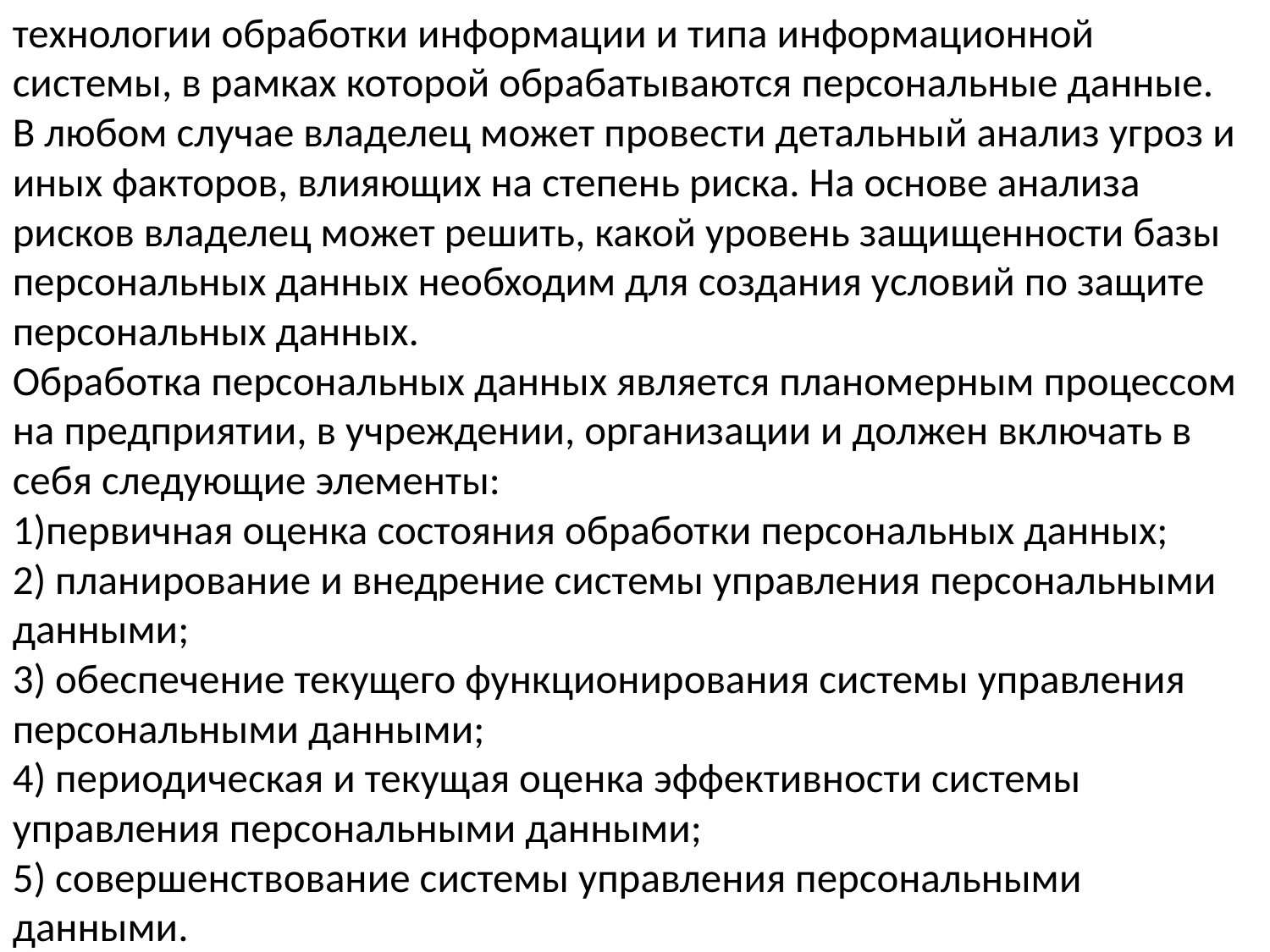

технологии обработки информации и типа информационной системы, в рамках которой обрабатываются персональные данные.
В любом случае владелец может провести детальный анализ угроз и иных факторов, влияющих на степень риска. На основе анализа рисков владелец может решить, какой уровень защищенности базы персональных данных необходим для создания условий по защите персональных данных.
Обработка персональных данных является планомерным процессом на предприятии, в учреждении, организации и должен включать в себя следующие элементы:
1)первичная оценка состояния обработки персональных данных;
2) планирование и внедрение системы управления персональными данными;
3) обеспечение текущего функционирования системы управления персональными данными;
4) периодическая и текущая оценка эффективности системы управления персональными данными;
5) совершенствование системы управления персональными данными.